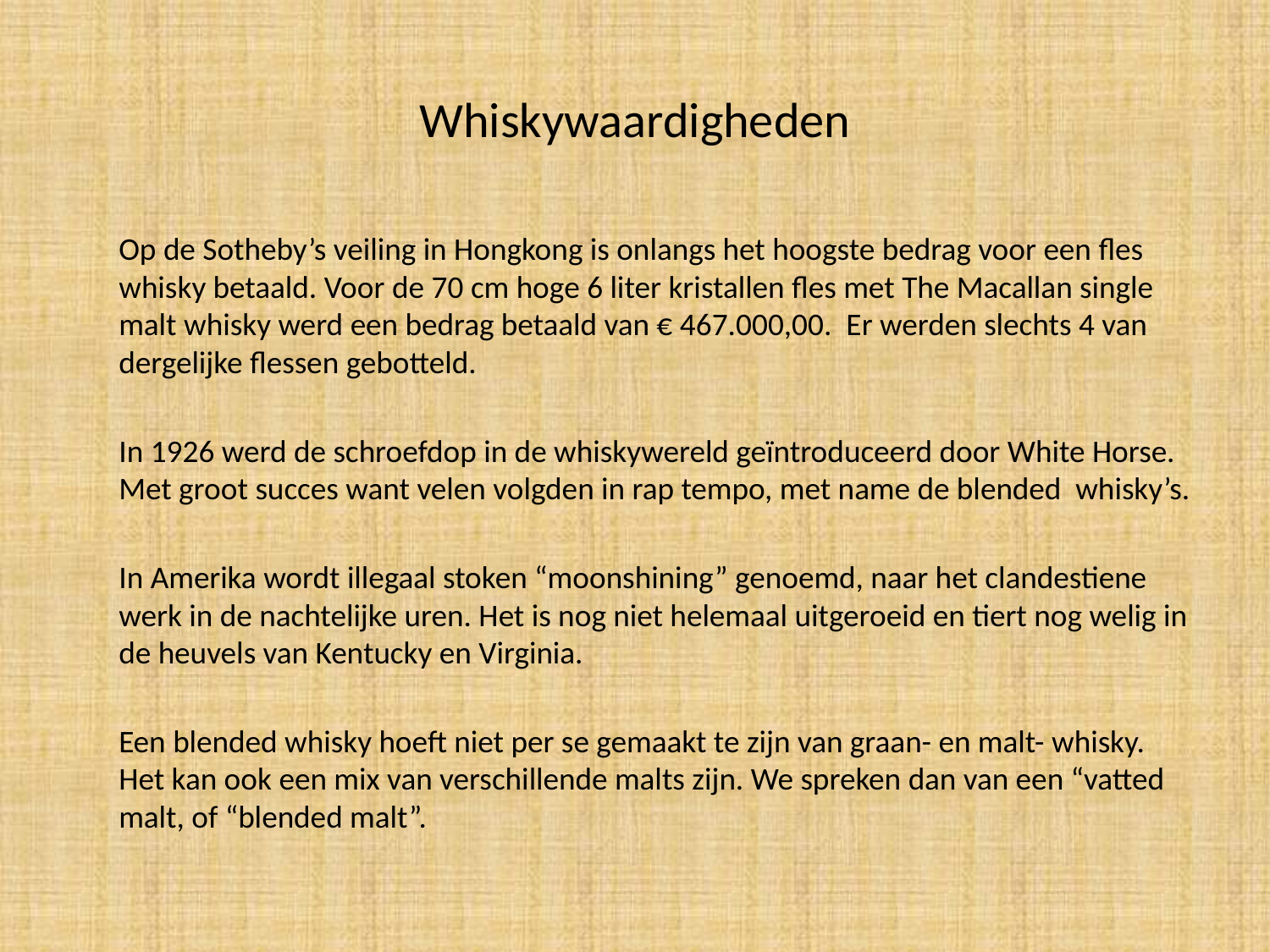

# Whiskywaardigheden
	Op de Sotheby’s veiling in Hongkong is onlangs het hoogste bedrag voor een fles whisky betaald. Voor de 70 cm hoge 6 liter kristallen fles met The Macallan single malt whisky werd een bedrag betaald van € 467.000,00.  Er werden slechts 4 van dergelijke flessen gebotteld.

	In 1926 werd de schroefdop in de whiskywereld geïntroduceerd door White Horse. Met groot succes want velen volgden in rap tempo, met name de blended  whisky’s.

	In Amerika wordt illegaal stoken “moonshining” genoemd, naar het clandestiene werk in de nachtelijke uren. Het is nog niet helemaal uitgeroeid en tiert nog welig in de heuvels van Kentucky en Virginia.

	Een blended whisky hoeft niet per se gemaakt te zijn van graan- en malt- whisky. Het kan ook een mix van verschillende malts zijn. We spreken dan van een “vatted malt, of “blended malt”.